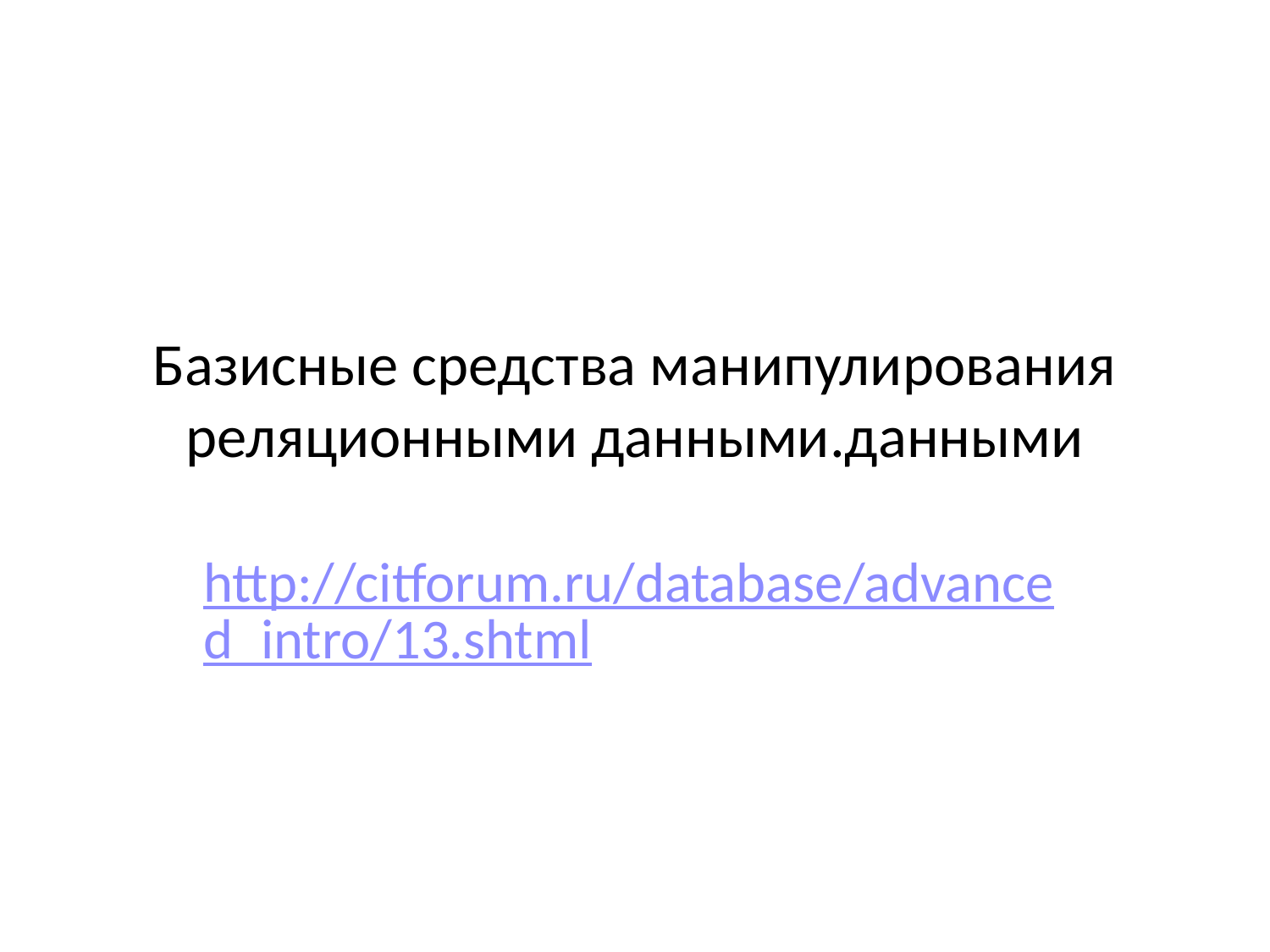

# Базисные средства манипулирования реляционными данными.данными
http://citforum.ru/database/advanced_intro/13.shtml